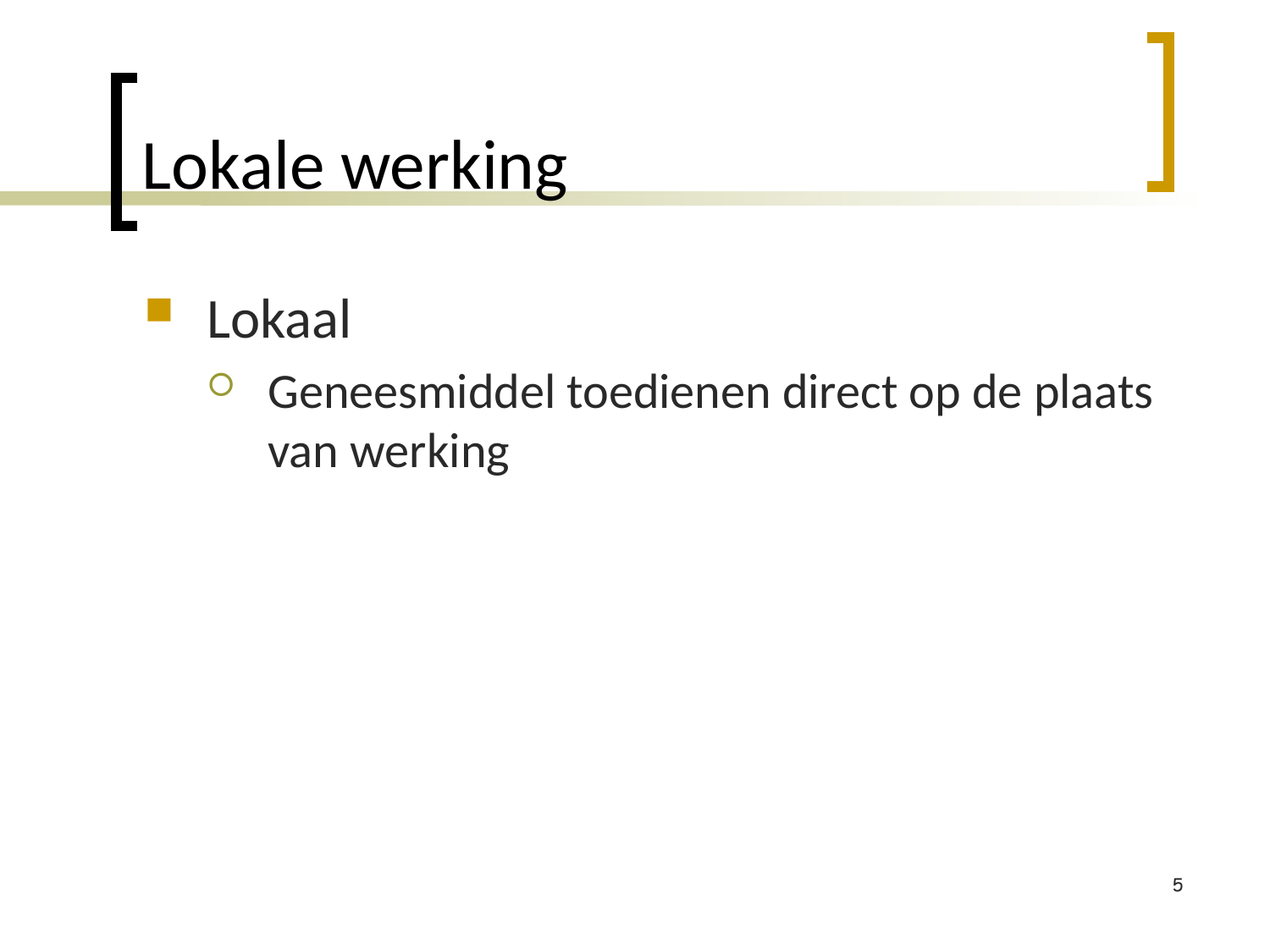

# Lokale werking
Lokaal
Geneesmiddel toedienen direct op de plaats van werking

5